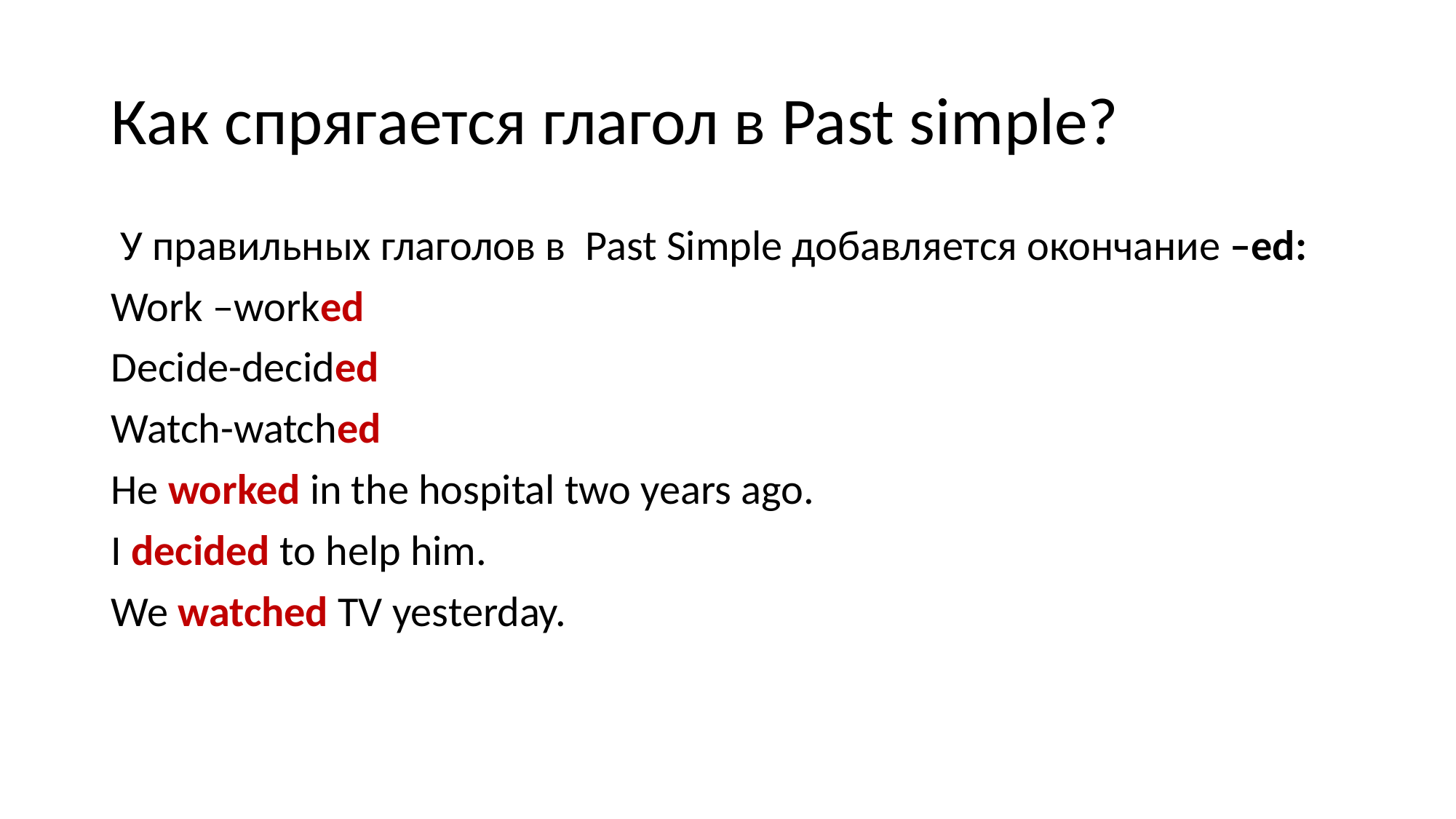

# Как спрягается глагол в Past simple?
 У правильных глаголов в  Past Simple добавляется окончание –ed:
Work –worked
Decide-decided
Watch-watched
He worked in the hospital two years ago.
I decided to help him.
We watched TV yesterday.